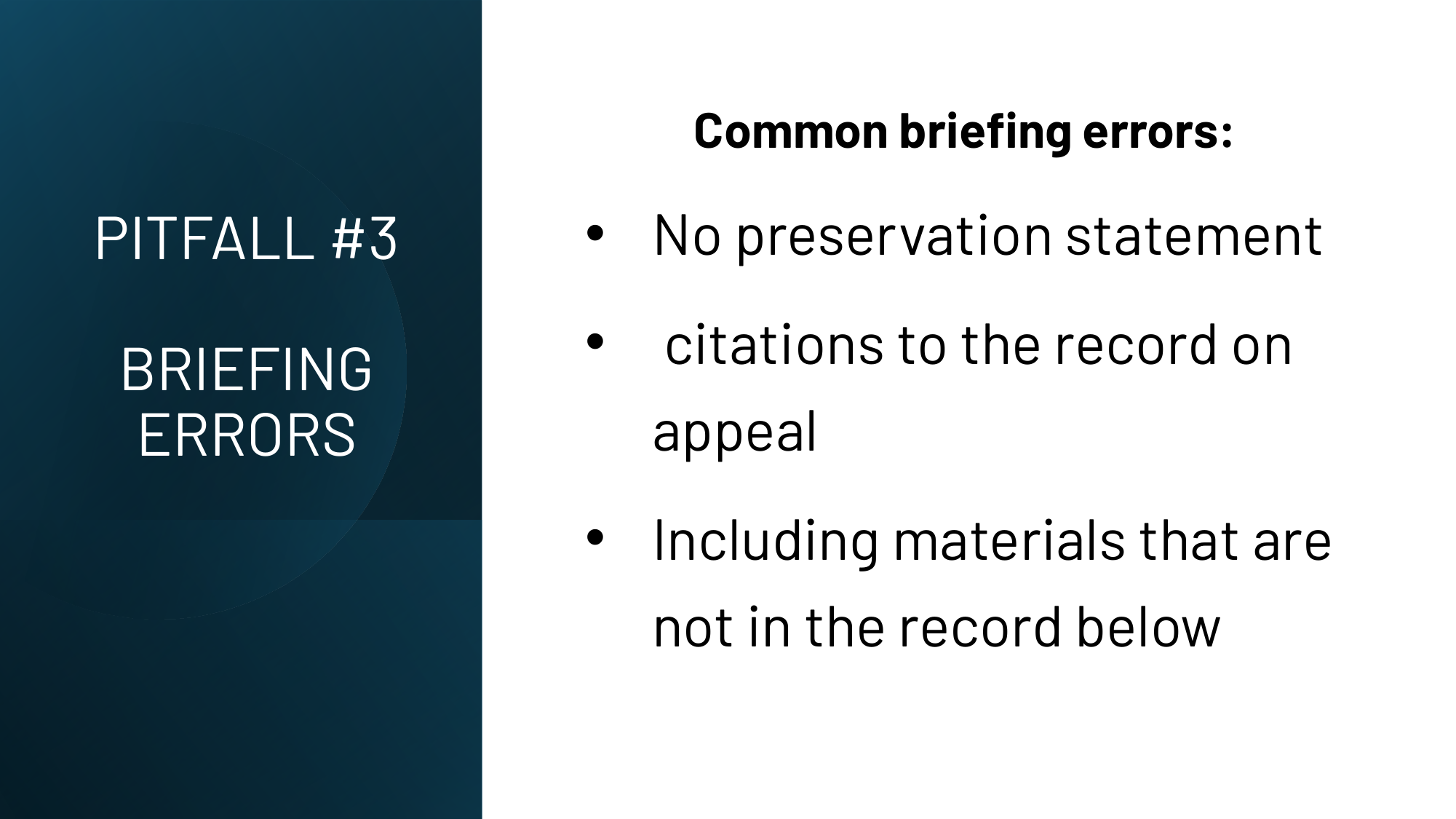

# PITFALL #3 BRIEFING ERRORS
Common briefing errors:
No preservation statement
 citations to the record on appeal
Including materials that are not in the record below